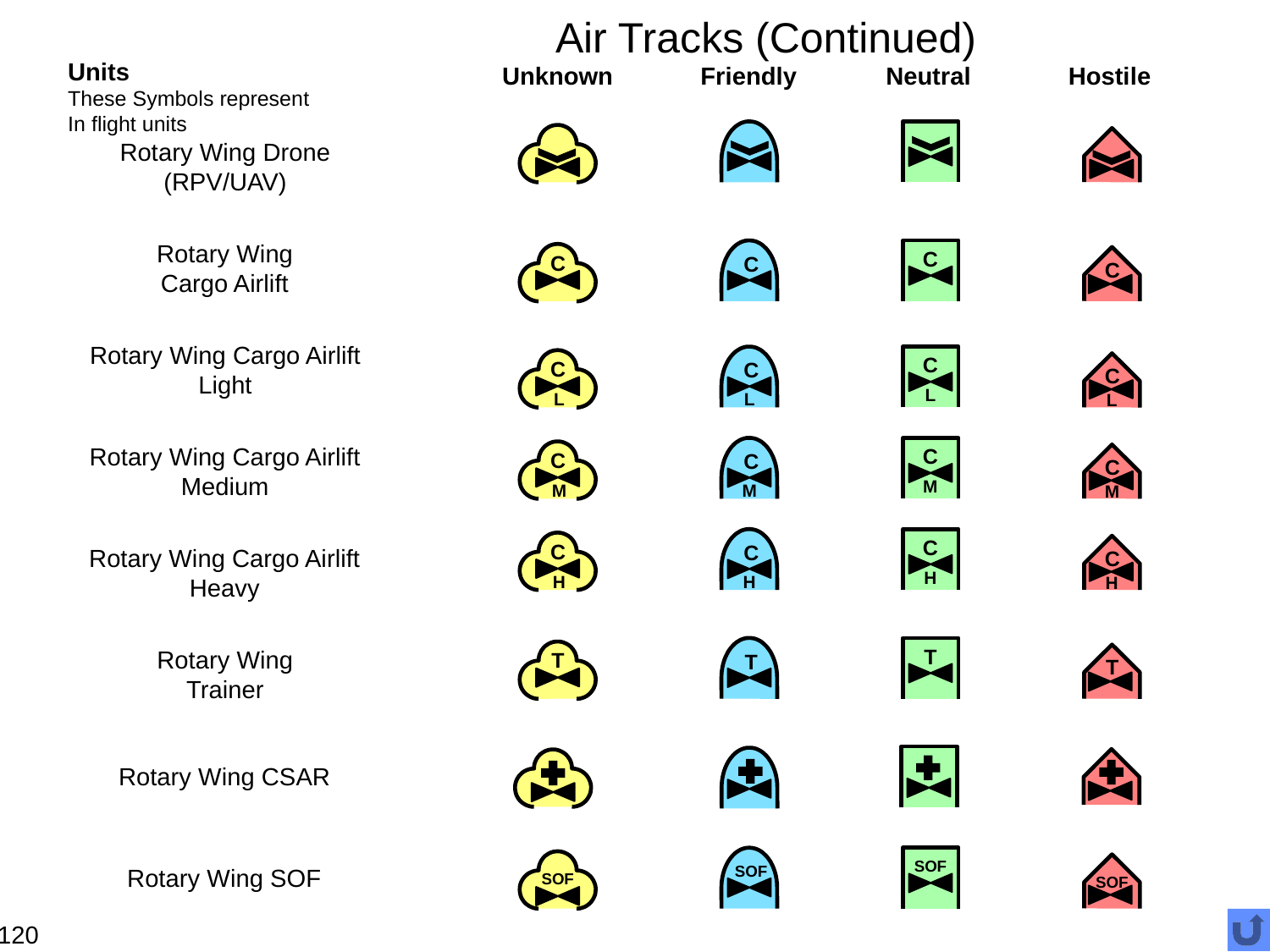

# Air Tracks (Continued)
Units
These Symbols represent
In flight units
Unknown
Friendly
Neutral
Hostile

Rotary Wing Drone
(RPV/UAV)
Rotary Wing
Cargo Airlift

C

C

C

C
Rotary Wing Cargo Airlift
Light

C
L

C
L

C
L

C

L

C
M

C
M
Rotary Wing Cargo Airlift
Medium

C
M

C

M

C
H

C
H

C
H

C

H
Rotary Wing Cargo Airlift
Heavy

T

T

T
Rotary Wing
Trainer

T

Rotary Wing CSAR

SOF

SOF

SOF

SOF

Rotary Wing SOF
120